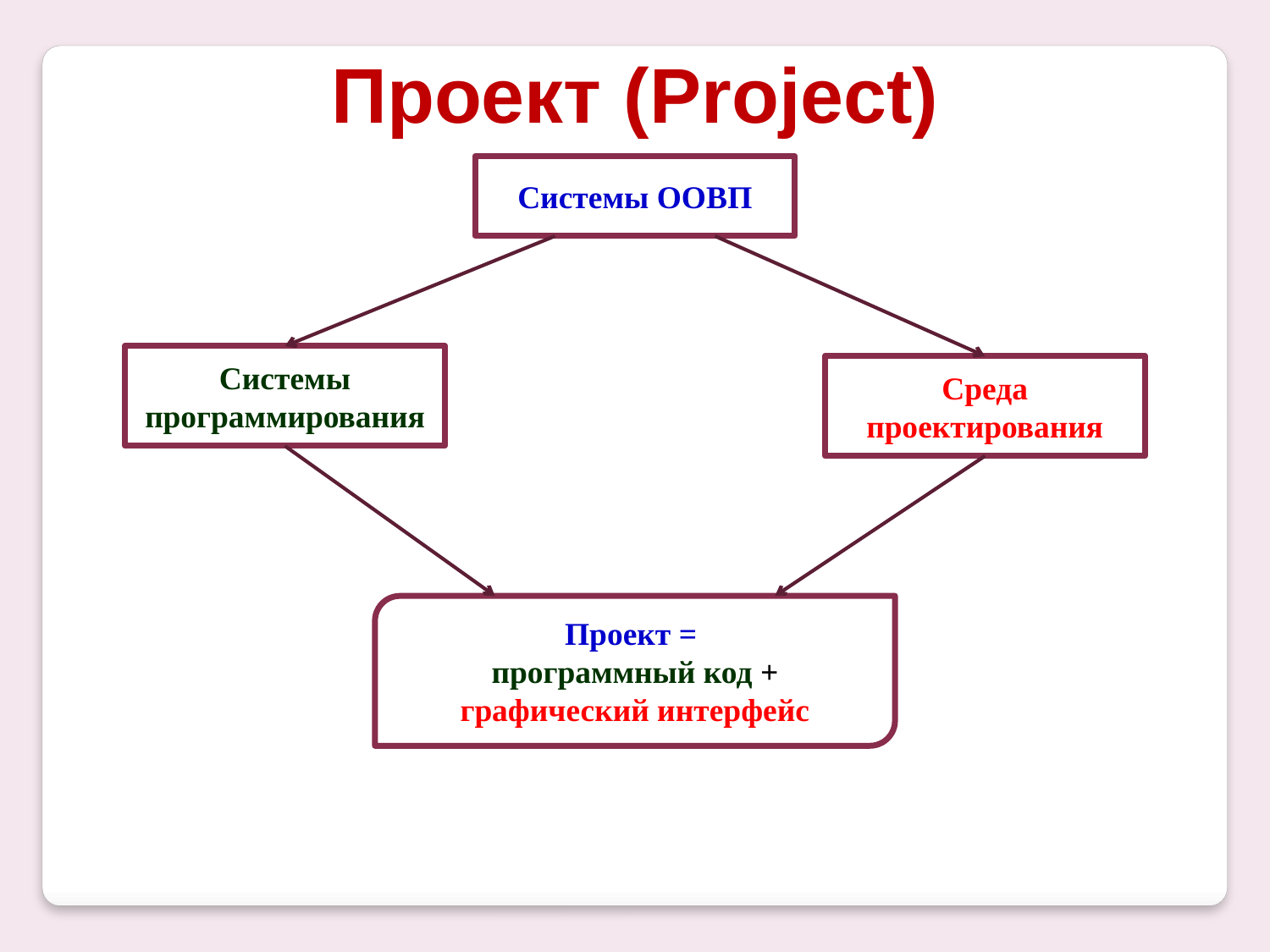

Проект (Project)
Системы ООВП
Системы программирования
Среда проектирования
Проект =
программный код + графический интерфейс